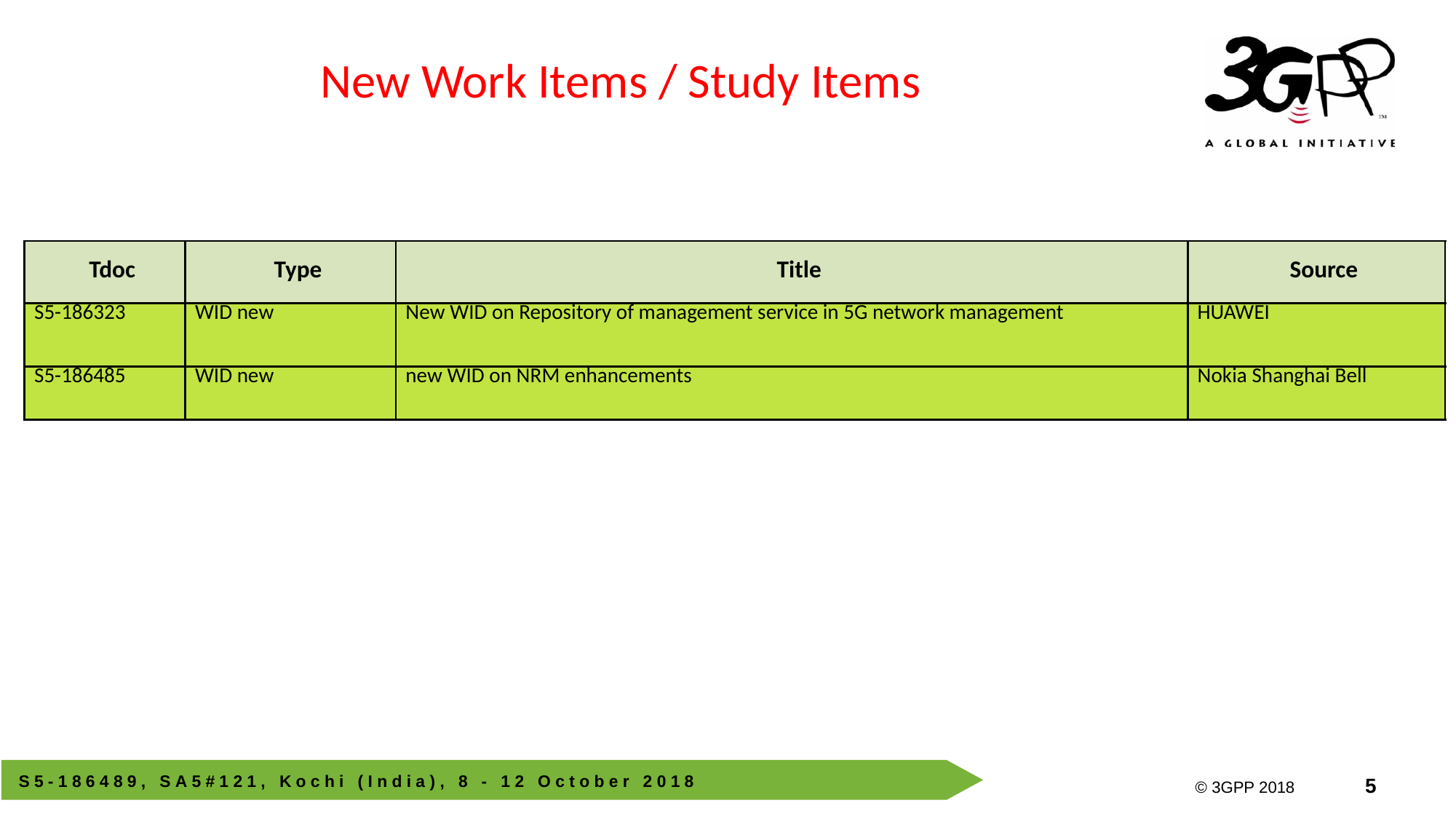

New Work Items / Study Items
| Tdoc | Type | Title | Source |
| --- | --- | --- | --- |
| S5-186323 | WID new | New WID on Repository of management service in 5G network management | HUAWEI |
| S5-186485 | WID new | new WID on NRM enhancements | Nokia Shanghai Bell |